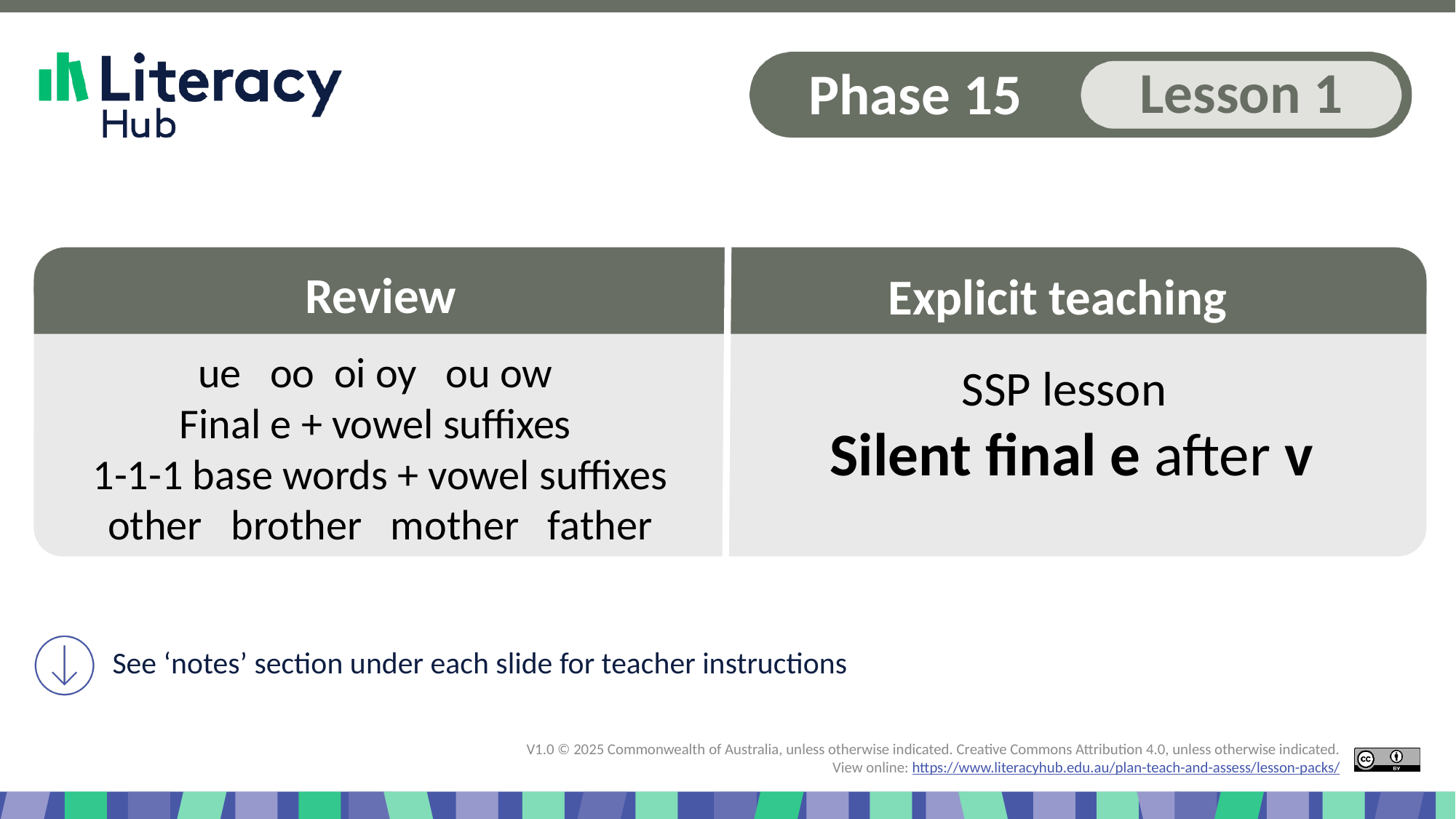

Slide 1 Explicit teaching Phase 15, lesson 1. Silent final e after v
ue   oo  oi oy   ou ow
Final e + vowel suffixes
1-1-1 base words + vowel suffixes
other   brother   mother   father
Silent final e after v